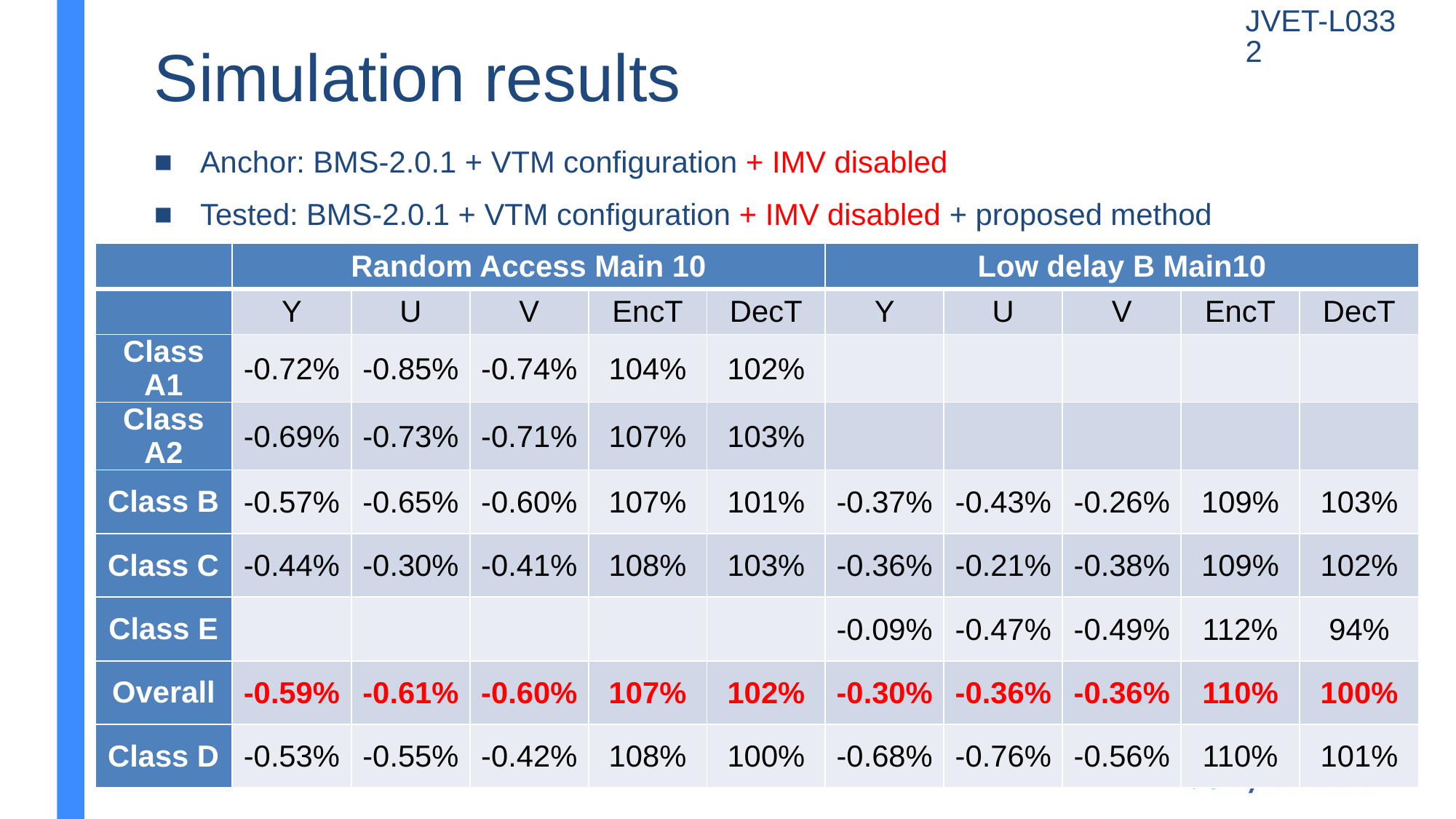

JVET-L0332
# Simulation results
Anchor: BMS-2.0.1 + VTM configuration + IMV disabled
Tested: BMS-2.0.1 + VTM configuration + IMV disabled + proposed method

|  | Random Access Main 10 |  |  |  |  | Low delay B Main10 |  |  |  |  |
| --- | --- | --- | --- | --- | --- | --- | --- | --- | --- | --- |
|  | Y | U | V | EncT | DecT | Y | U | V | EncT | DecT |
| Class A1 | -0.72% | -0.85% | -0.74% | 104% | 102% |  |  |  |  |  |
| Class A2 | -0.69% | -0.73% | -0.71% | 107% | 103% |  |  |  |  |  |
| Class B | -0.57% | -0.65% | -0.60% | 107% | 101% | -0.37% | -0.43% | -0.26% | 109% | 103% |
| Class C | -0.44% | -0.30% | -0.41% | 108% | 103% | -0.36% | -0.21% | -0.38% | 109% | 102% |
| Class E |  |  |  |  |  | -0.09% | -0.47% | -0.49% | 112% | 94% |
| Overall | -0.59% | -0.61% | -0.60% | 107% | 102% | -0.30% | -0.36% | -0.36% | 110% | 100% |
| Class D | -0.53% | -0.55% | -0.42% | 108% | 100% | -0.68% | -0.76% | -0.56% | 110% | 101% |